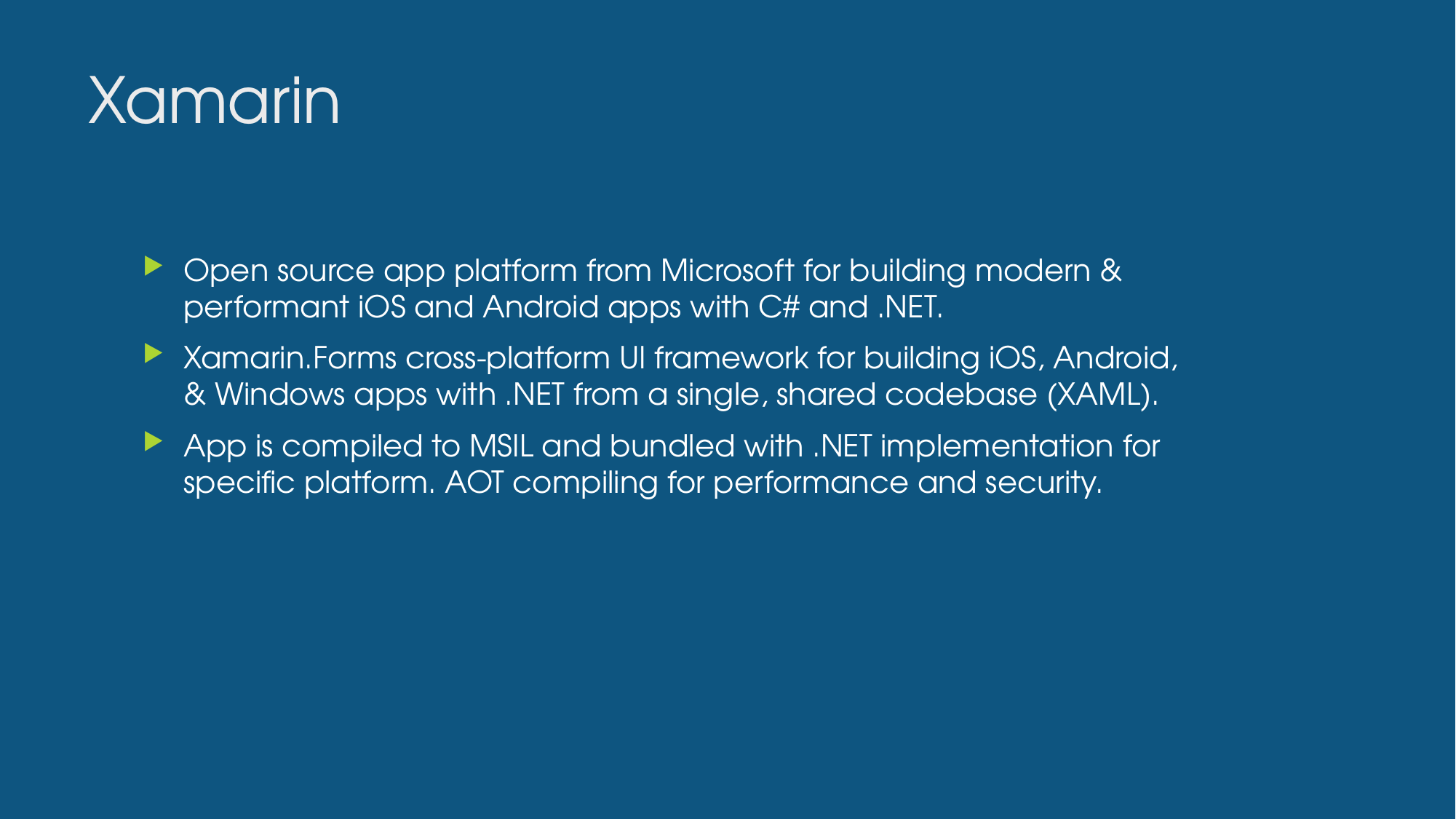

13
# Xamarin
Open source app platform from Microsoft for building modern & performant iOS and Android apps with C# and .NET.
Xamarin.Forms cross-platform UI framework for building iOS, Android, & Windows apps with .NET from a single, shared codebase (XAML).
App is compiled to MSIL and bundled with .NET implementation for specific platform. AOT compiling for performance and security.